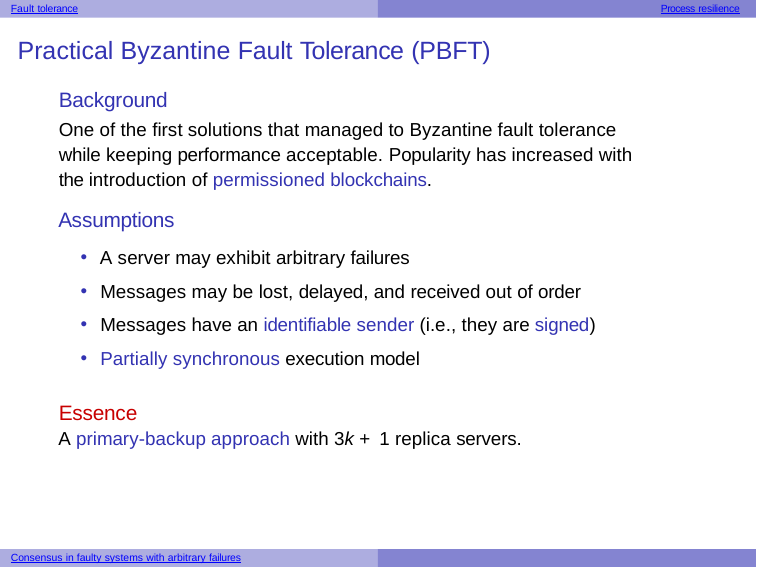

Fault tolerance
Process resilience
Practical Byzantine Fault Tolerance (PBFT)
Background
One of the first solutions that managed to Byzantine fault tolerance while keeping performance acceptable. Popularity has increased with the introduction of permissioned blockchains.
Assumptions
A server may exhibit arbitrary failures
Messages may be lost, delayed, and received out of order
Messages have an identifiable sender (i.e., they are signed)
Partially synchronous execution model

Essence
A primary-backup approach with 3k + 1 replica servers.

Consensus in faulty systems with arbitrary failures